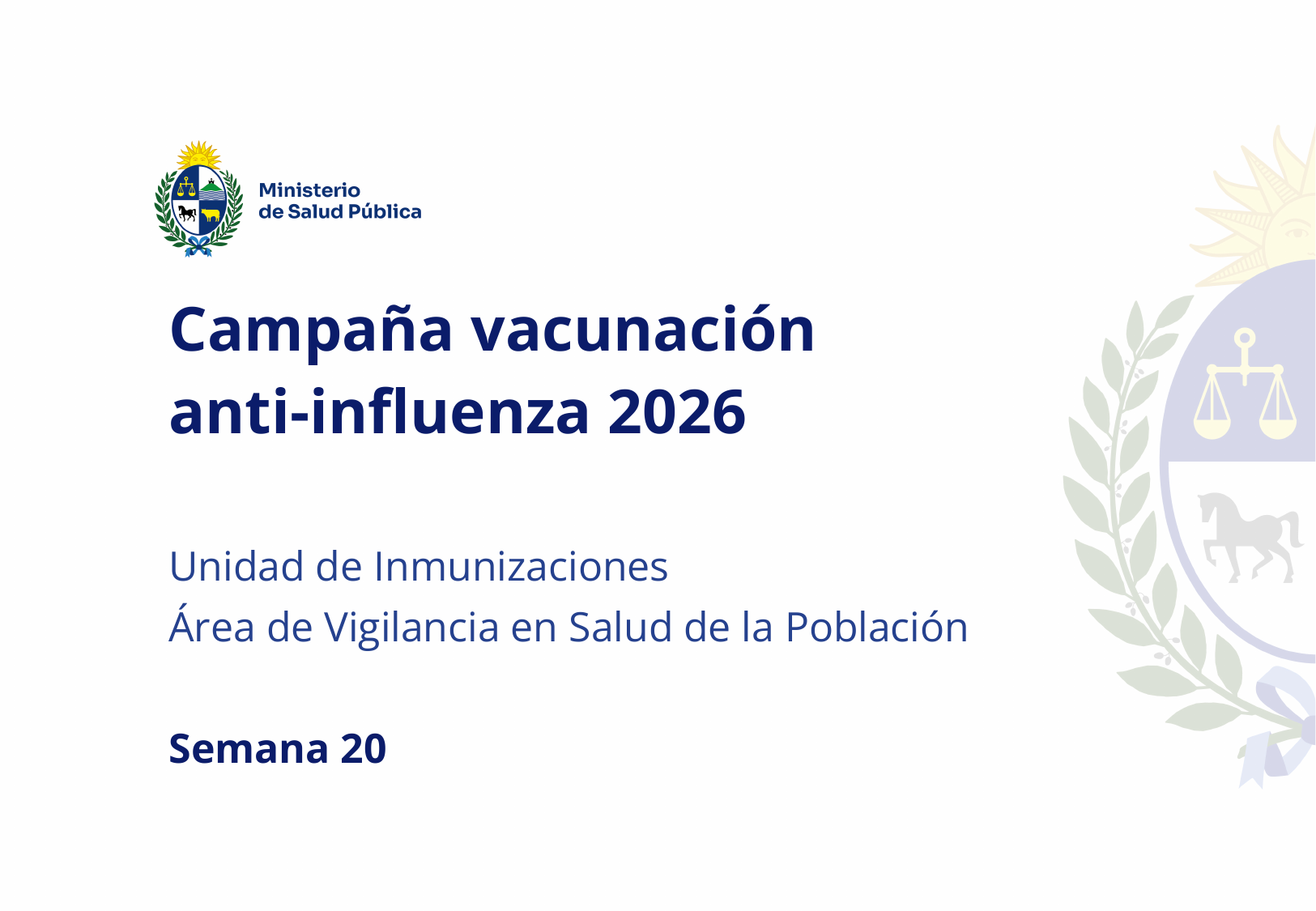

Campaña vacunación
anti-influenza 2026

Unidad de Inmunizaciones
Área de Vigilancia en Salud de la Población

Semana 20